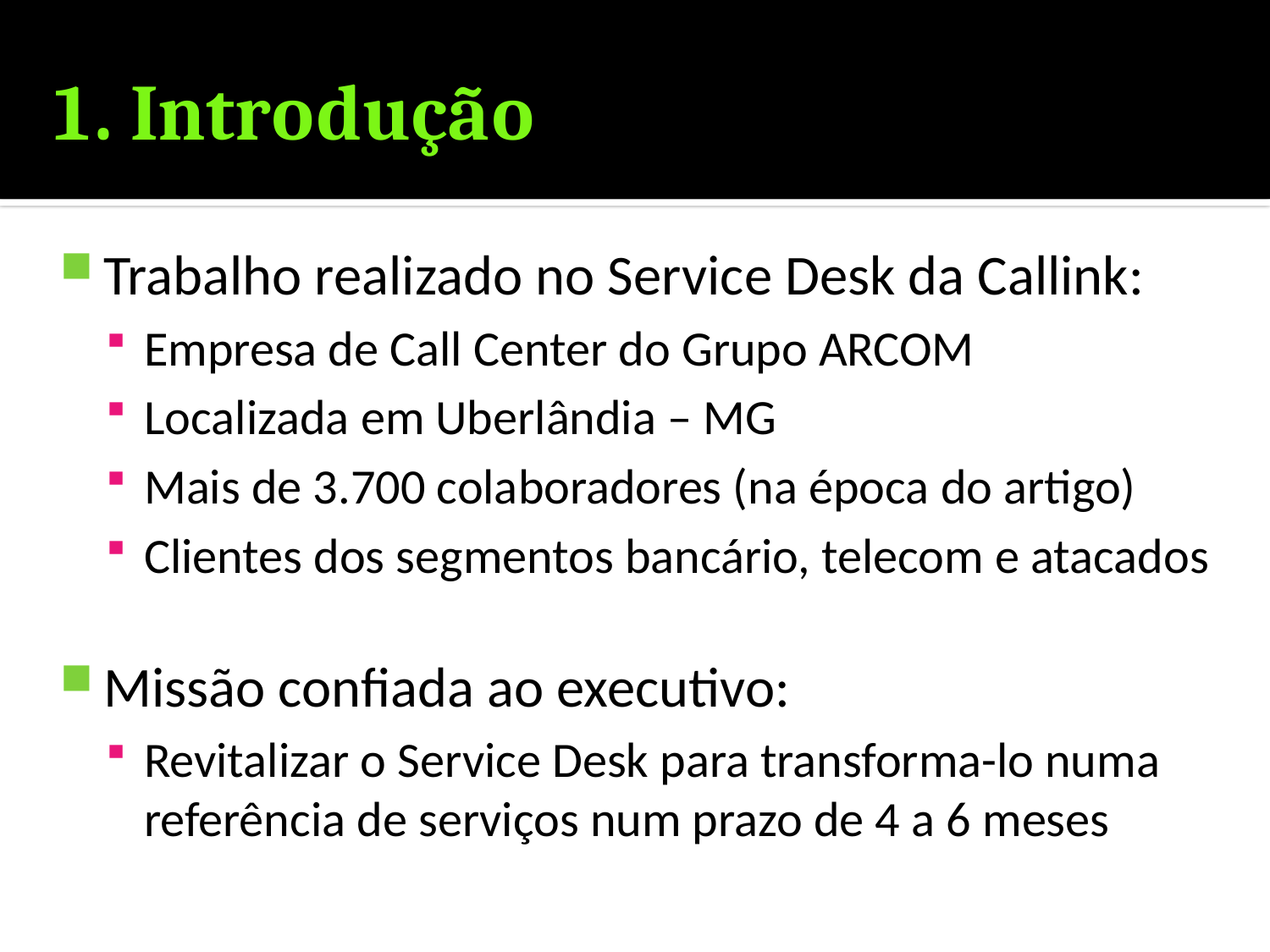

# 1. Introdução
Trabalho realizado no Service Desk da Callink:
Empresa de Call Center do Grupo ARCOM
Localizada em Uberlândia – MG
Mais de 3.700 colaboradores (na época do artigo)
Clientes dos segmentos bancário, telecom e atacados

Missão confiada ao executivo:
Revitalizar o Service Desk para transforma-lo numa referência de serviços num prazo de 4 a 6 meses